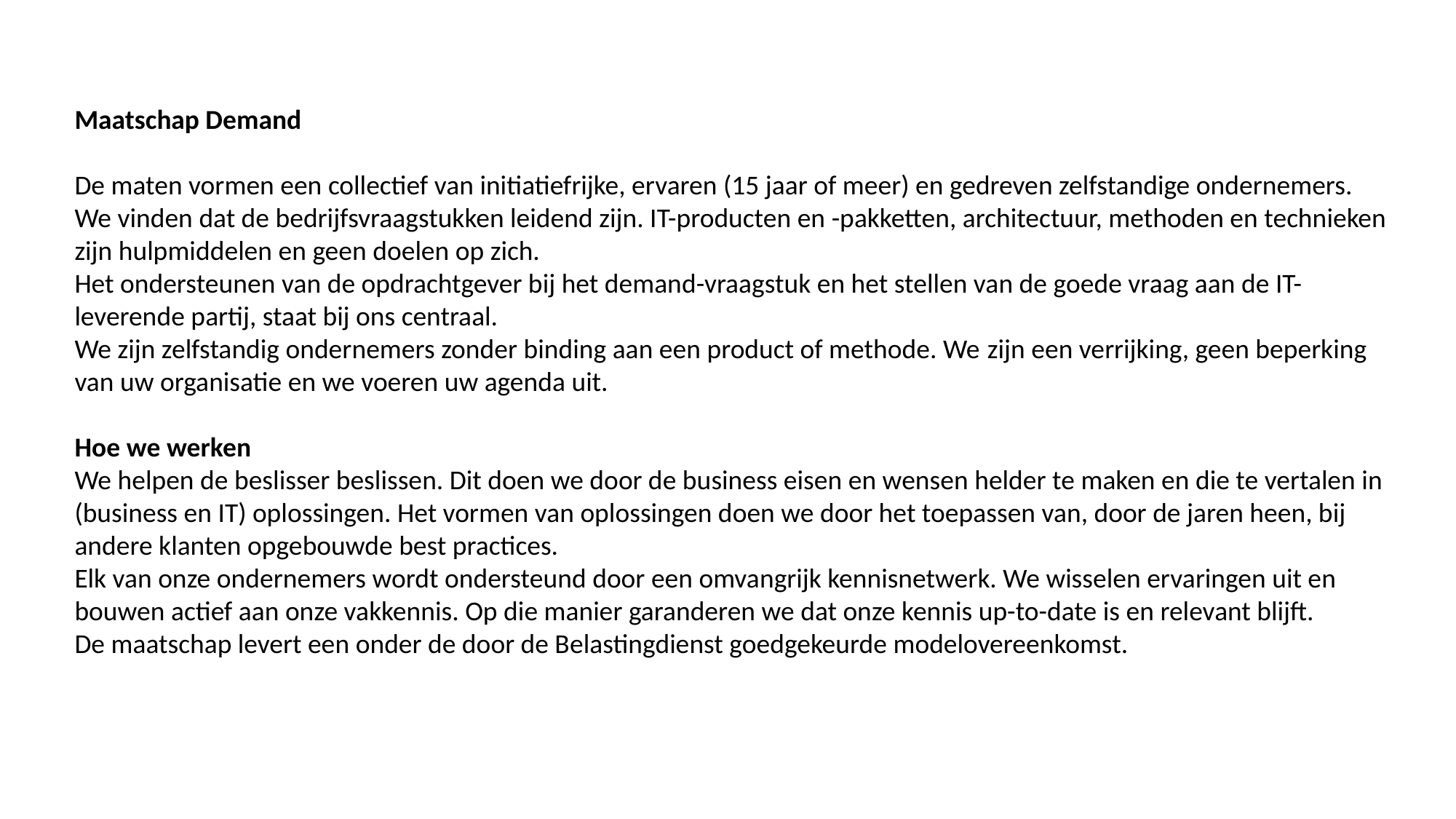

Maatschap Demand
De maten vormen een collectief van initiatiefrijke, ervaren (15 jaar of meer) en gedreven zelfstandige ondernemers. We vinden dat de bedrijfsvraagstukken leidend zijn. IT-producten en -pakketten, architectuur, methoden en technieken zijn hulpmiddelen en geen doelen op zich.
Het ondersteunen van de opdrachtgever bij het demand-vraagstuk en het stellen van de goede vraag aan de IT-leverende partij, staat bij ons centraal.
We zijn zelfstandig ondernemers zonder binding aan een product of methode. We zijn een verrijking, geen beperking van uw organisatie en we voeren uw agenda uit.

Hoe we werken
We helpen de beslisser beslissen. Dit doen we door de business eisen en wensen helder te maken en die te vertalen in (business en IT) oplossingen. Het vormen van oplossingen doen we door het toepassen van, door de jaren heen, bij andere klanten opgebouwde best practices.
Elk van onze ondernemers wordt ondersteund door een omvangrijk kennisnetwerk. We wisselen ervaringen uit en bouwen actief aan onze vakkennis. Op die manier garanderen we dat onze kennis up-to-date is en relevant blijft.
De maatschap levert een onder de door de Belastingdienst goedgekeurde modelovereenkomst.